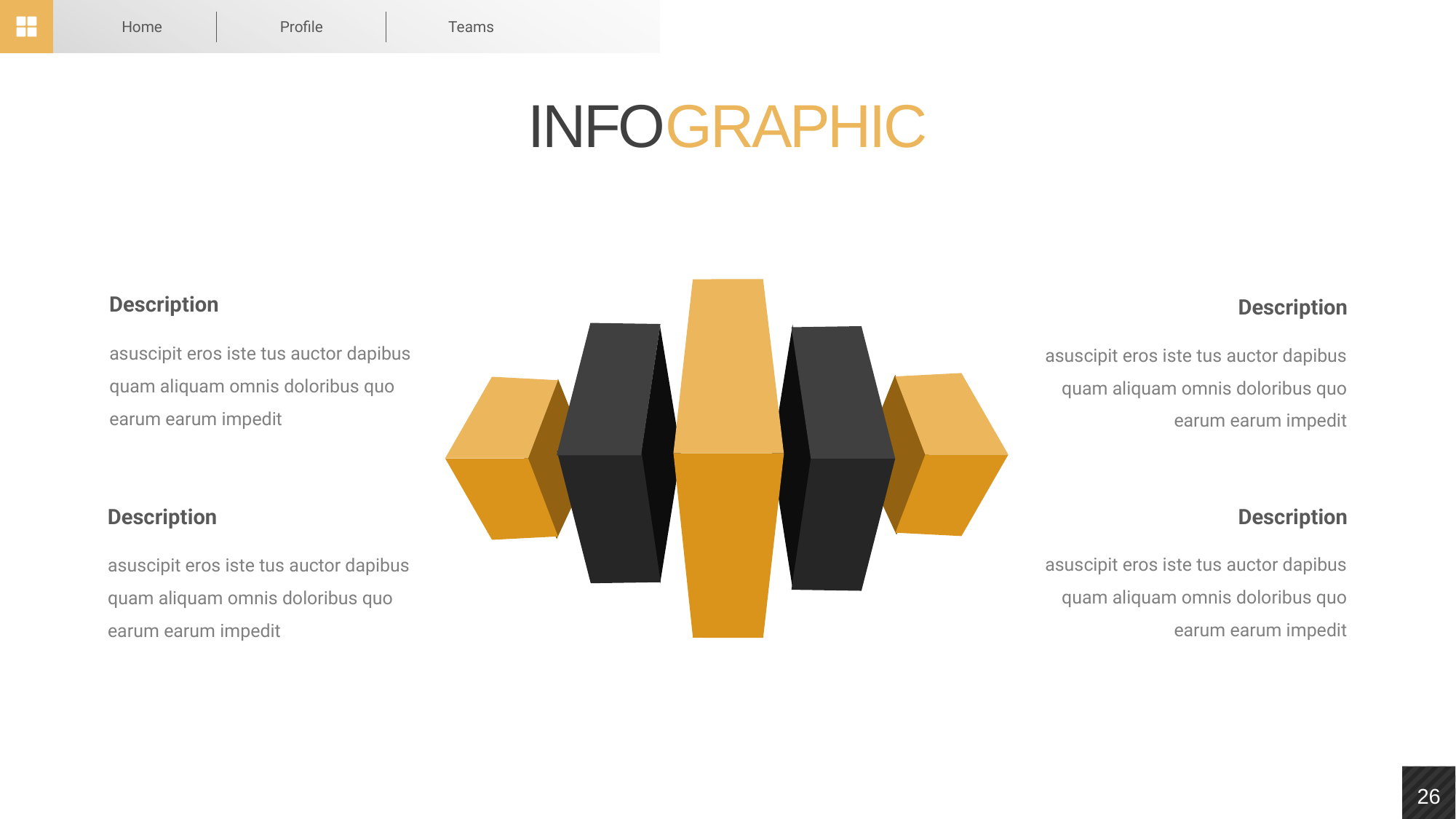

Home
Profile
Teams

26
INFOGRAPHIC

Description
Description
asuscipit eros iste tus auctor dapibus quam aliquam omnis doloribus quo earum earum impedit
asuscipit eros iste tus auctor dapibus quam aliquam omnis doloribus quo earum earum impedit
Description
Description
asuscipit eros iste tus auctor dapibus quam aliquam omnis doloribus quo earum earum impedit
asuscipit eros iste tus auctor dapibus quam aliquam omnis doloribus quo earum earum impedit